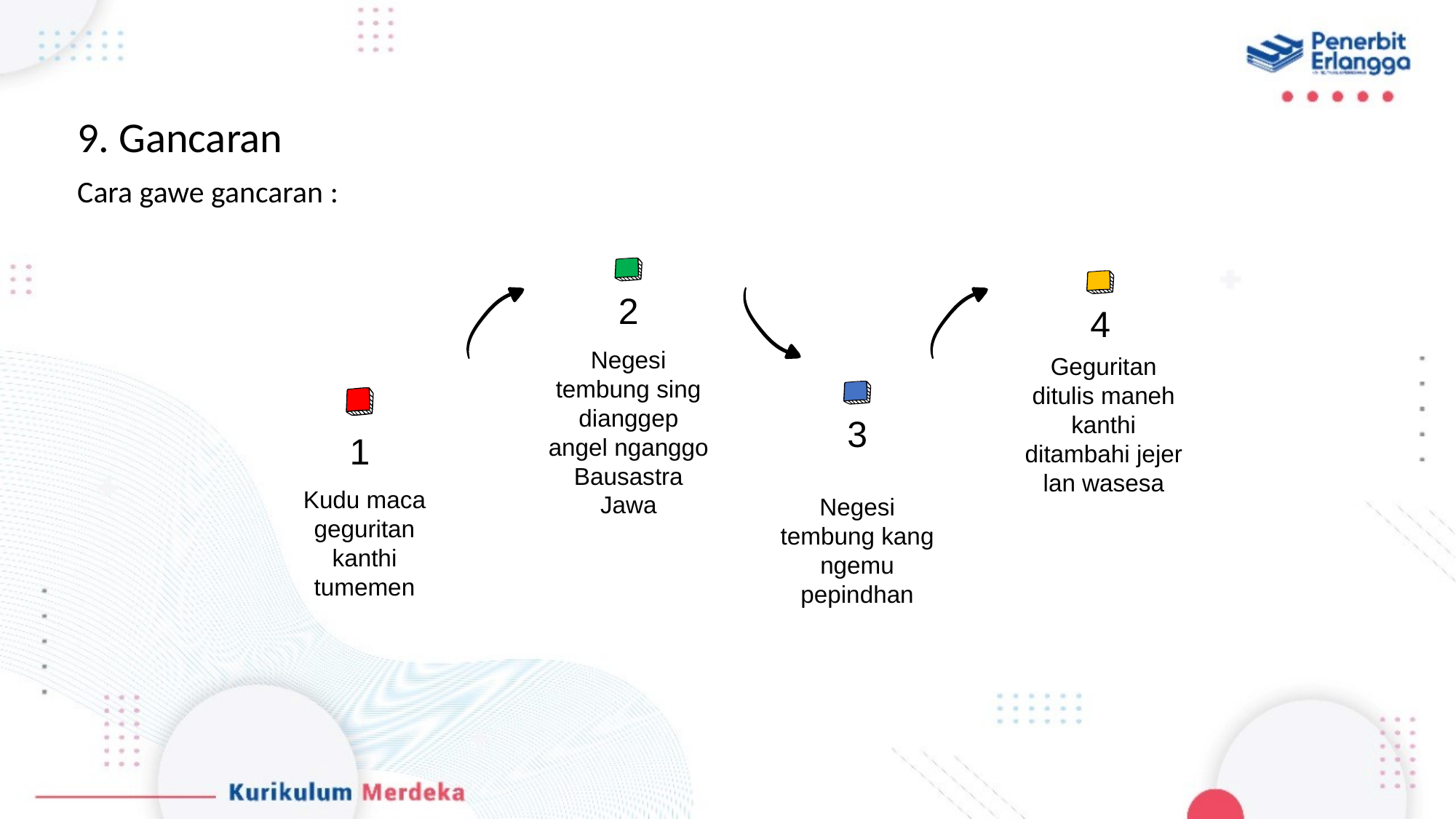

9. Gancaran
Cara gawe gancaran :

2
Negesi tembung sing dianggep angel nganggo Bausastra Jawa

4
Geguritan ditulis maneh kanthi ditambahi jejer lan wasesa

3
Negesi tembung kang ngemu pepindhan

1
Kudu maca geguritan kanthi tumemen